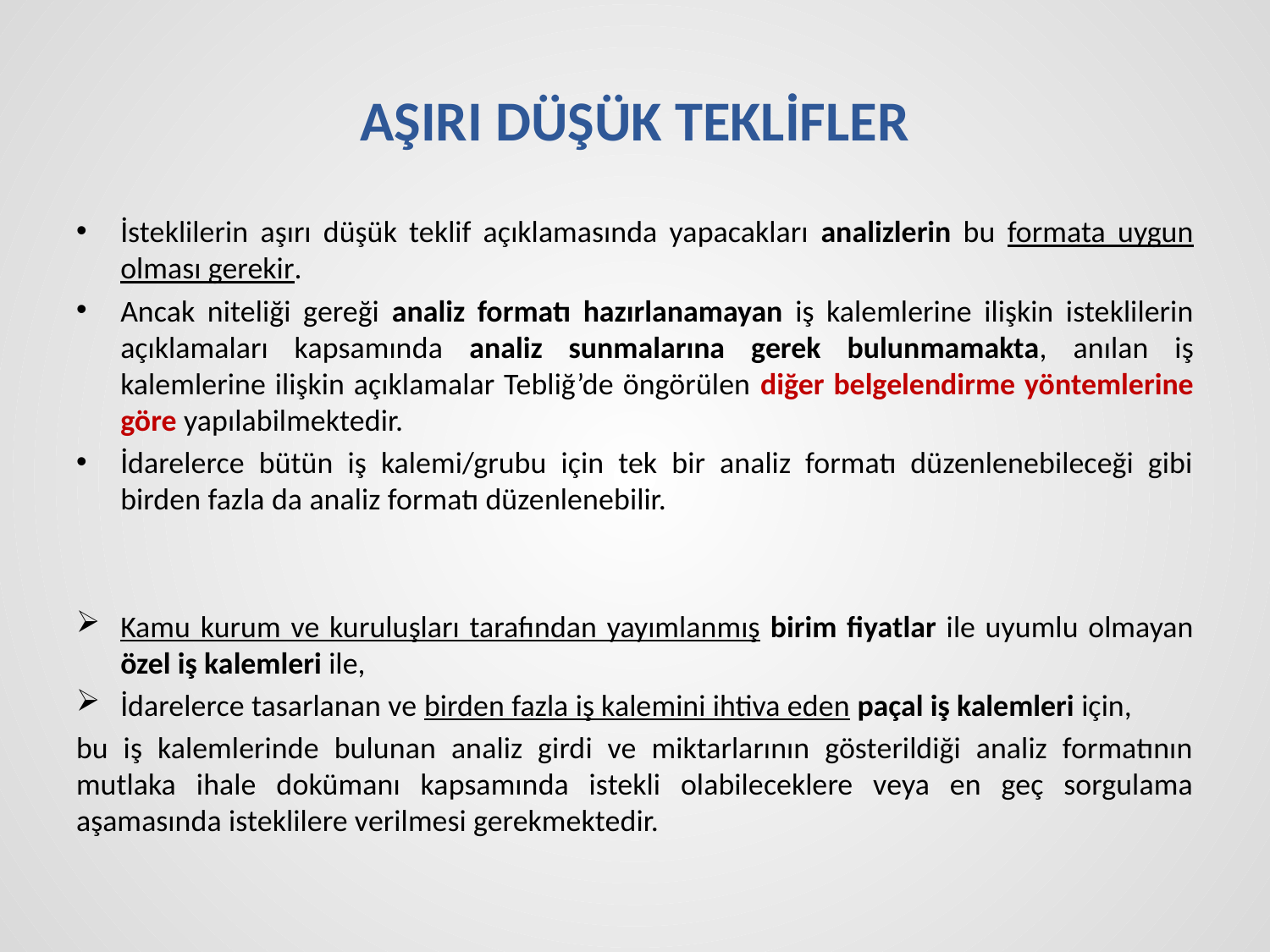

# AŞIRI DÜŞÜK TEKLİFLER
İsteklilerin aşırı düşük teklif açıklamasında yapacakları analizlerin bu formata uygun olması gerekir.
Ancak niteliği gereği analiz formatı hazırlanamayan iş kalemlerine ilişkin isteklilerin açıklamaları kapsamında analiz sunmalarına gerek bulunmamakta, anılan iş kalemlerine ilişkin açıklamalar Tebliğ’de öngörülen diğer belgelendirme yöntemlerine göre yapılabilmektedir.
İdarelerce bütün iş kalemi/grubu için tek bir analiz formatı düzenlenebileceği gibi birden fazla da analiz formatı düzenlenebilir.

Kamu kurum ve kuruluşları tarafından yayımlanmış birim fiyatlar ile uyumlu olmayan özel iş kalemleri ile,
İdarelerce tasarlanan ve birden fazla iş kalemini ihtiva eden paçal iş kalemleri için,
bu iş kalemlerinde bulunan analiz girdi ve miktarlarının gösterildiği analiz formatının mutlaka ihale dokümanı kapsamında istekli olabileceklere veya en geç sorgulama aşamasında isteklilere verilmesi gerekmektedir.